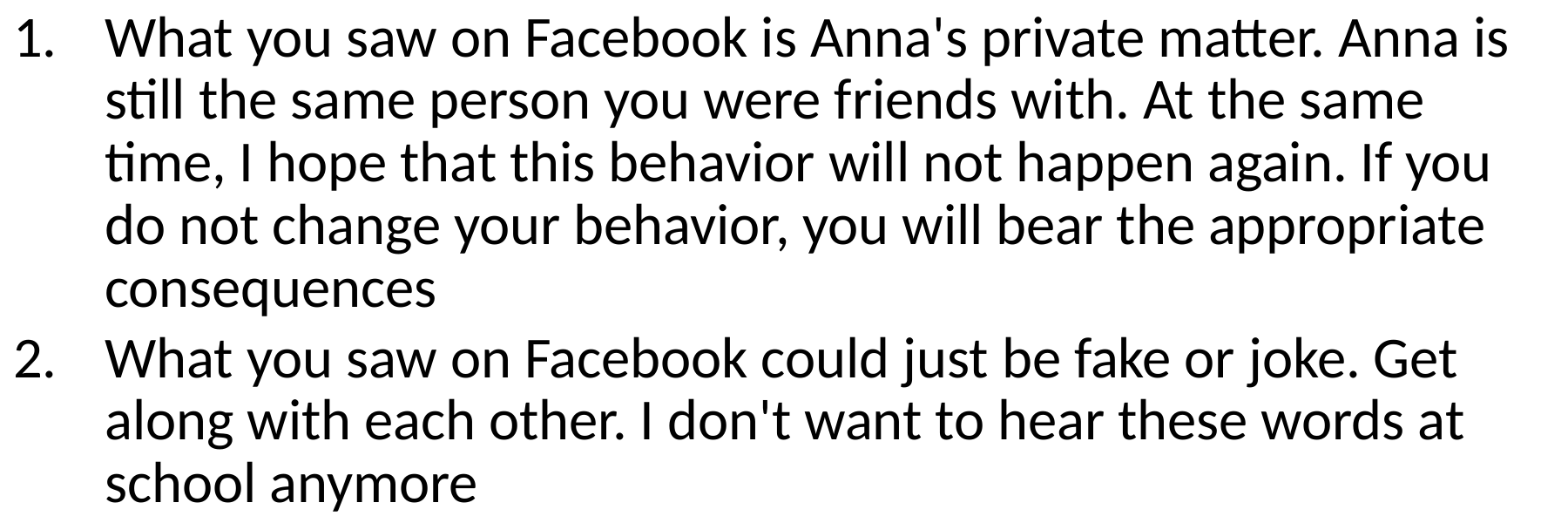

What you saw on Facebook is Anna's private matter. Anna is still the same person you were friends with. At the same time, I hope that this behavior will not happen again. If you do not change your behavior, you will bear the appropriate consequences
What you saw on Facebook could just be fake or joke. Get along with each other. I don't want to hear these words at school anymore